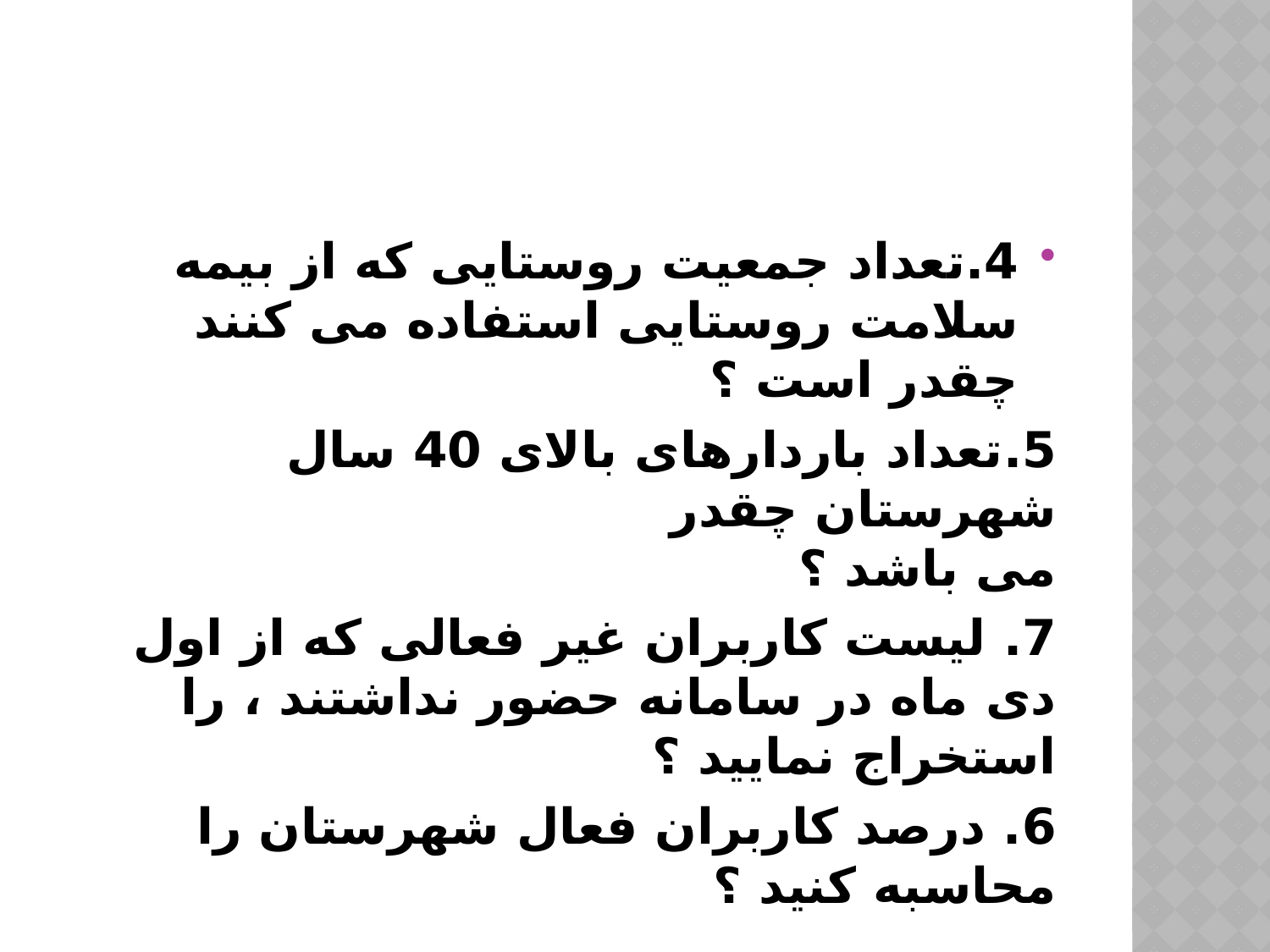

4.تعداد جمعیت روستایی که از بیمه سلامت روستایی استفاده می کنند چقدر است ؟
5.تعداد باردارهای بالای 40 سال شهرستان چقدر
می باشد ؟
7. لیست کاربران غیر فعالی که از اول دی ماه در سامانه حضور نداشتند ، را استخراج نمایید ؟
6. درصد کاربران فعال شهرستان را محاسبه کنید ؟